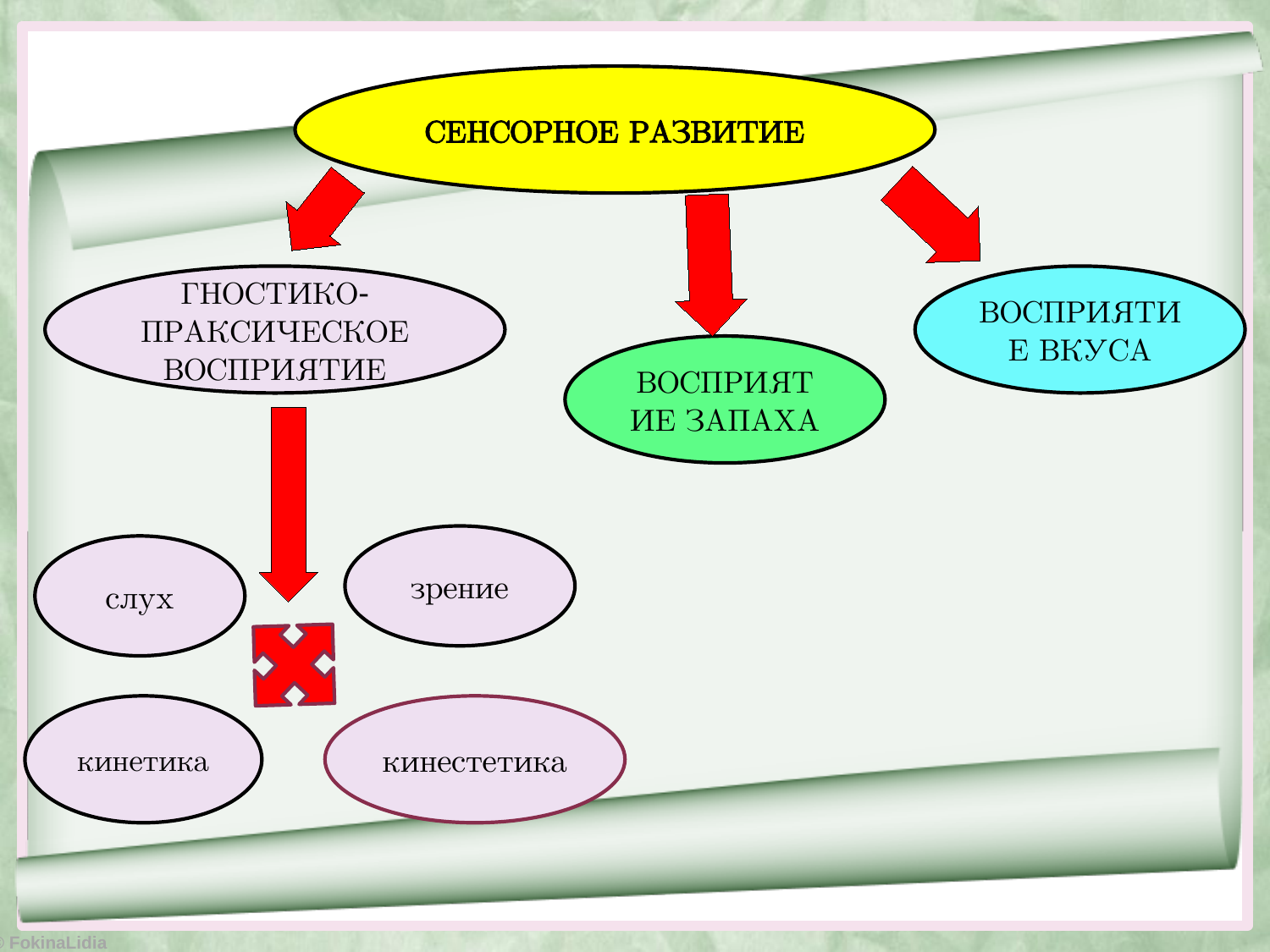

СЕНСОРНОЕ РАЗВИТИЕ

ГНОСТИКО-ПРАКСИЧЕСКОЕ ВОСПРИЯТИЕ
ВОСПРИЯТИЕ ВКУСА
ВОСПРИЯТИЕ ЗАПАХА

зрение
слух

кинетика
кинестетика